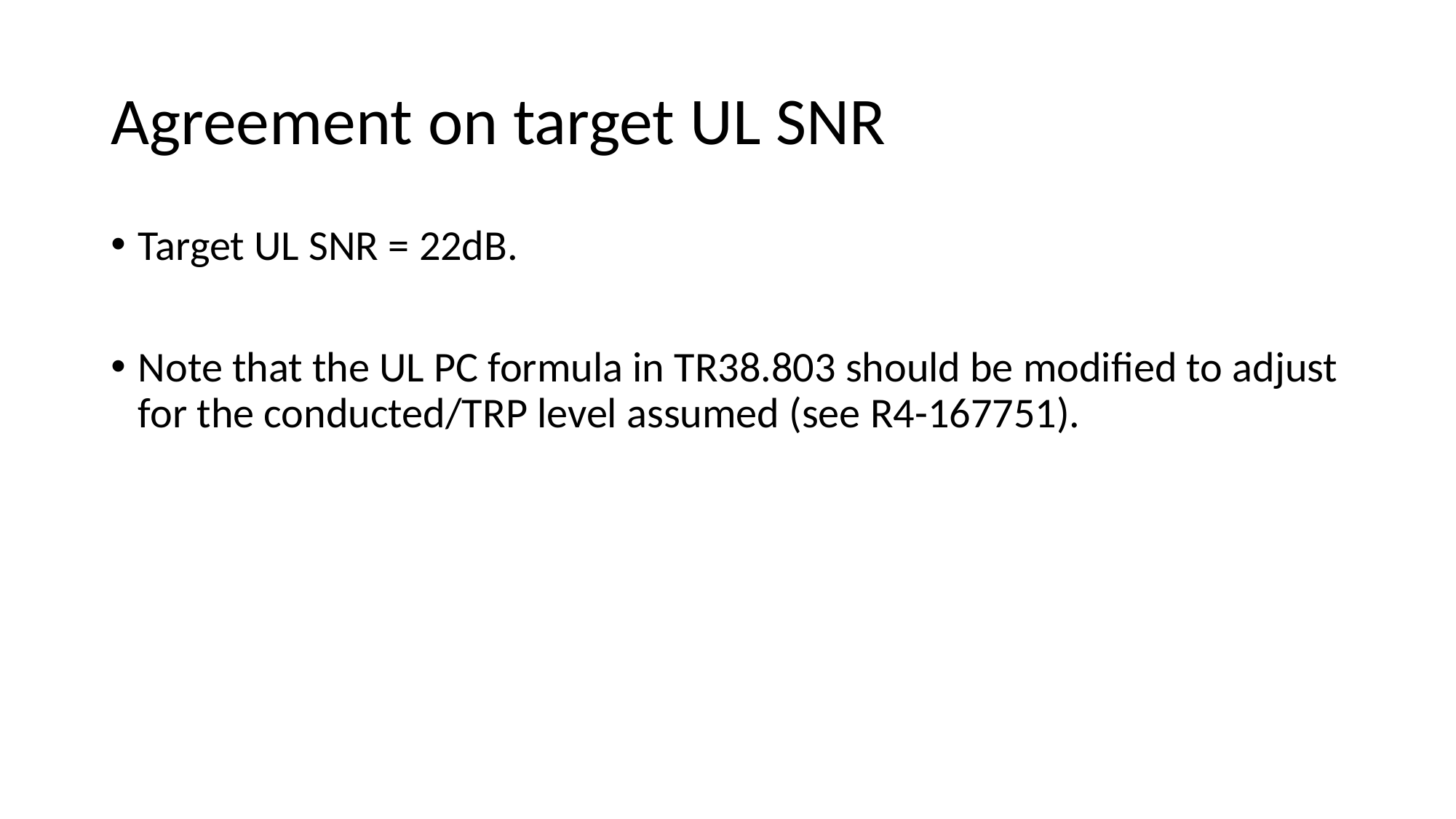

# Agreement on target UL SNR
Target UL SNR = 22dB.

Note that the UL PC formula in TR38.803 should be modified to adjust for the conducted/TRP level assumed (see R4-167751).